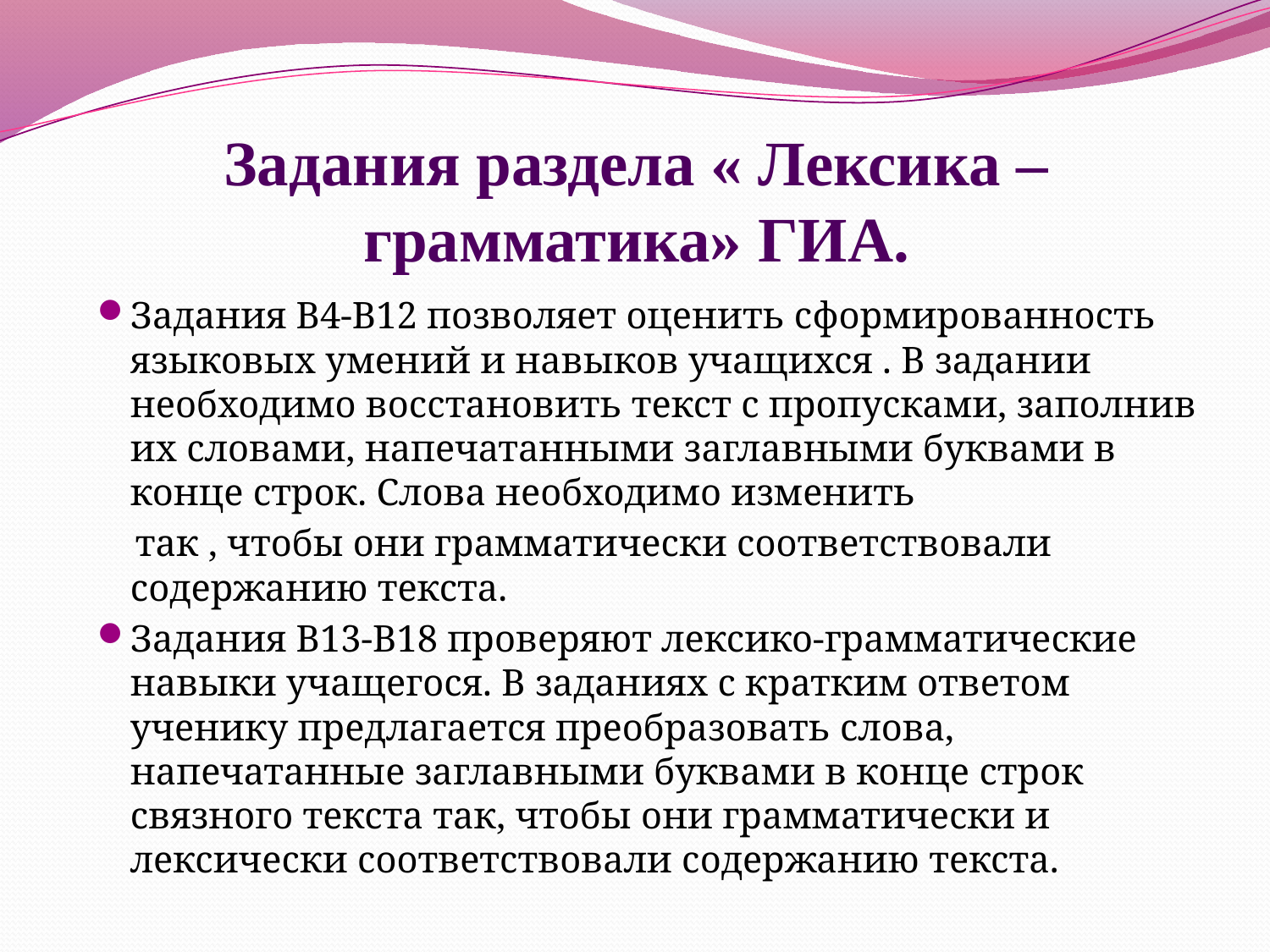

# Задания раздела « Лексика – грамматика» ГИА.
Задания В4-В12 позволяет оценить сформированность  языковых умений и навыков учащихся . В задании необходимо восстановить текст с пропусками, заполнив их словами, напечатанными заглавными буквами в конце строк. Слова необходимо изменить
    так , чтобы они грамматически соответствовали содержанию текста.
Задания В13-В18 проверяют лексико-грамматические навыки учащегося. В заданиях с кратким ответом ученику предлагается преобразовать слова, напечатанные заглавными буквами в конце строк связного текста так, чтобы они грамматически и лексически соответствовали содержанию текста.